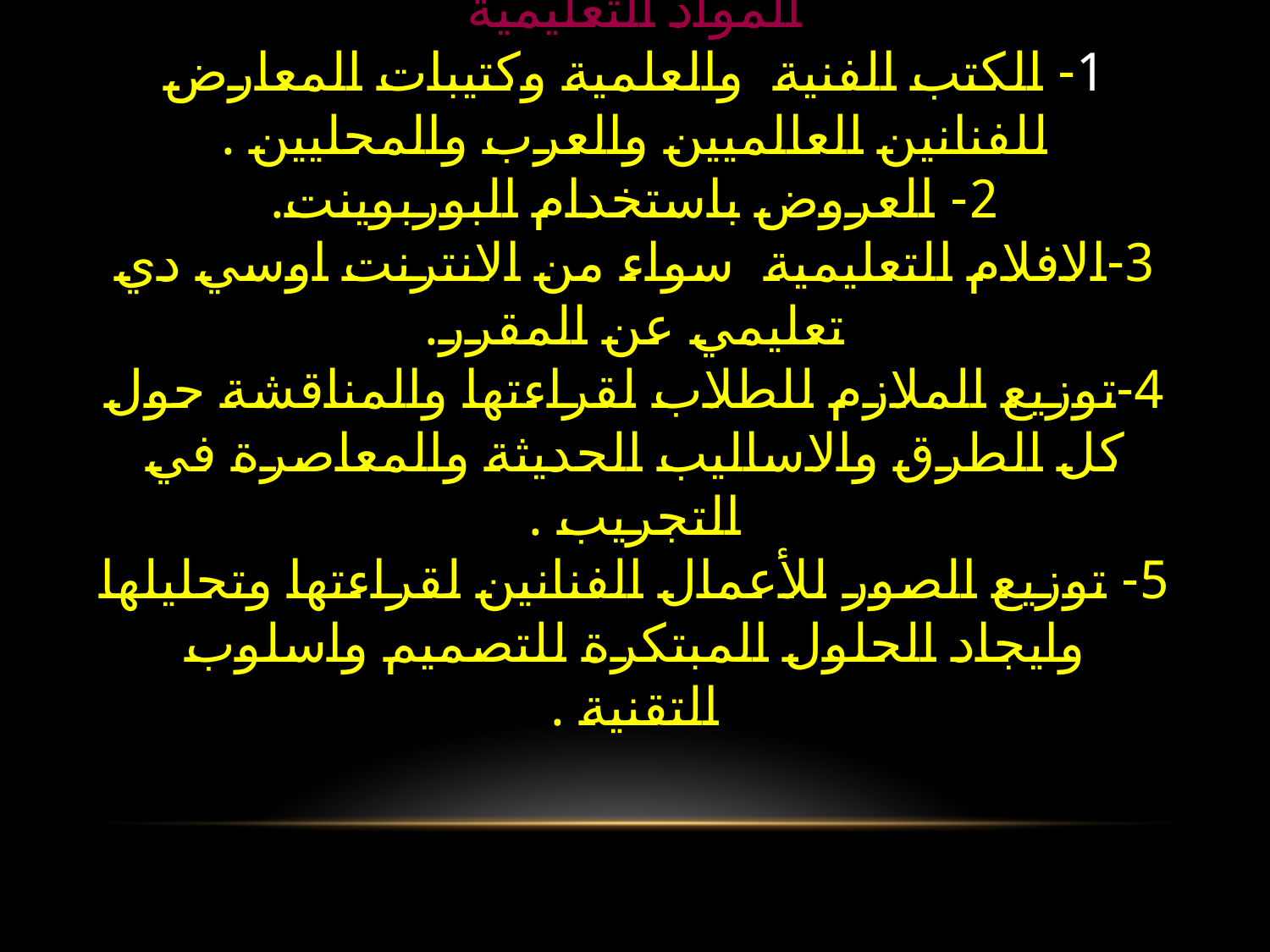

# المواد التعليمية 1- الكتب الفنية  والعلمية وكتيبات المعارض للفنانين العالميين والعرب والمحليين . 2- العروض باستخدام البوربوينت. 3-الافلام التعليمية  سواء من الانترنت اوسي دي تعليمي عن المقرر. 4-توزيع الملازم للطلاب لقراءتها والمناقشة حول كل الطرق والاساليب الحديثة والمعاصرة في التجريب . 5- توزيع الصور للأعمال الفنانين لقراءتها وتحليلها وايجاد الحلول المبتكرة للتصميم واسلوب التقنية .